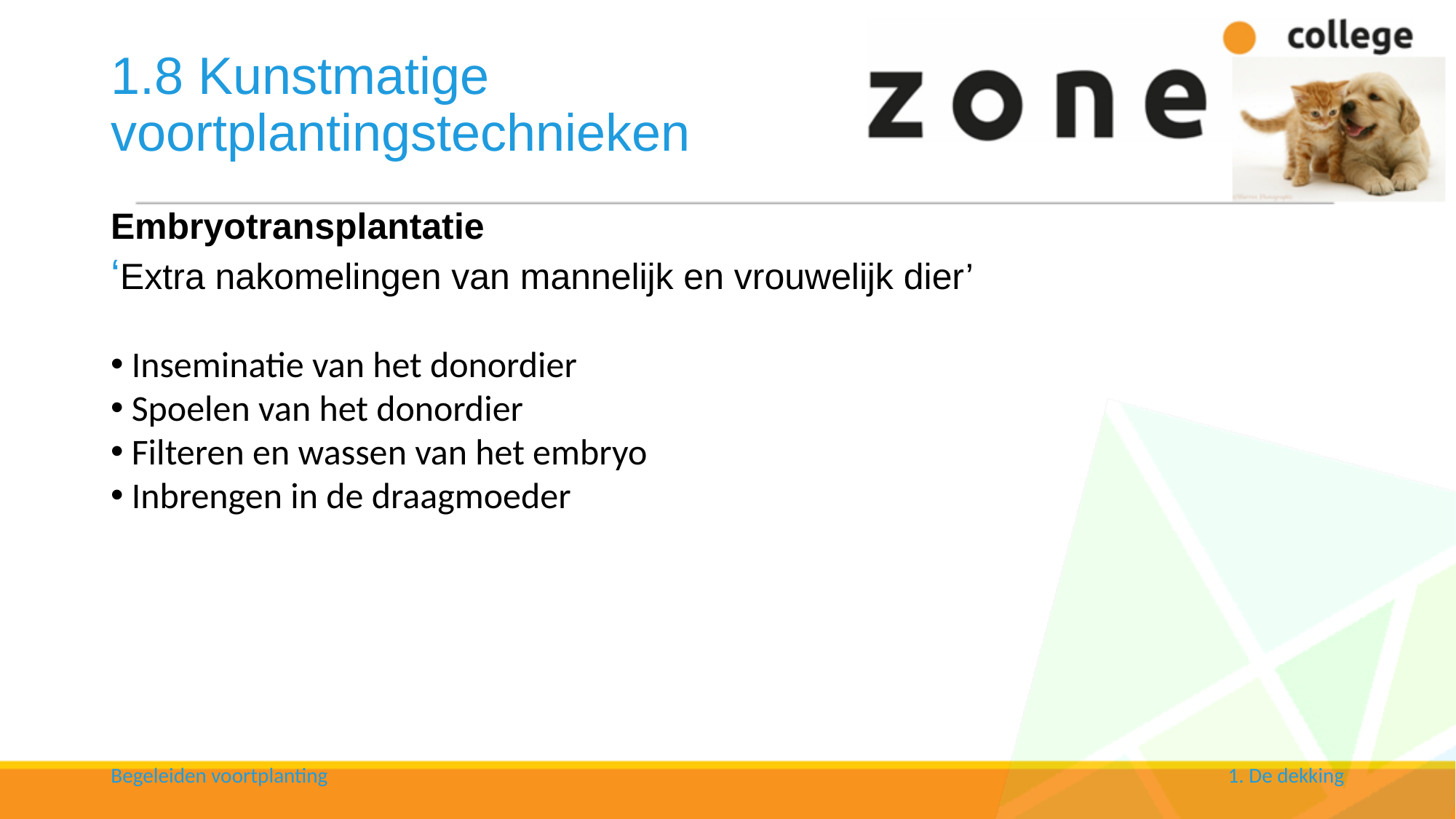

# 1.8 Kunstmatige voortplantingstechnieken
Embryotransplantatie
‘Extra nakomelingen van mannelijk en vrouwelijk dier’

Inseminatie van het donordier
Spoelen van het donordier
Filteren en wassen van het embryo
Inbrengen in de draagmoeder

Begeleiden voortplanting
1. De dekking